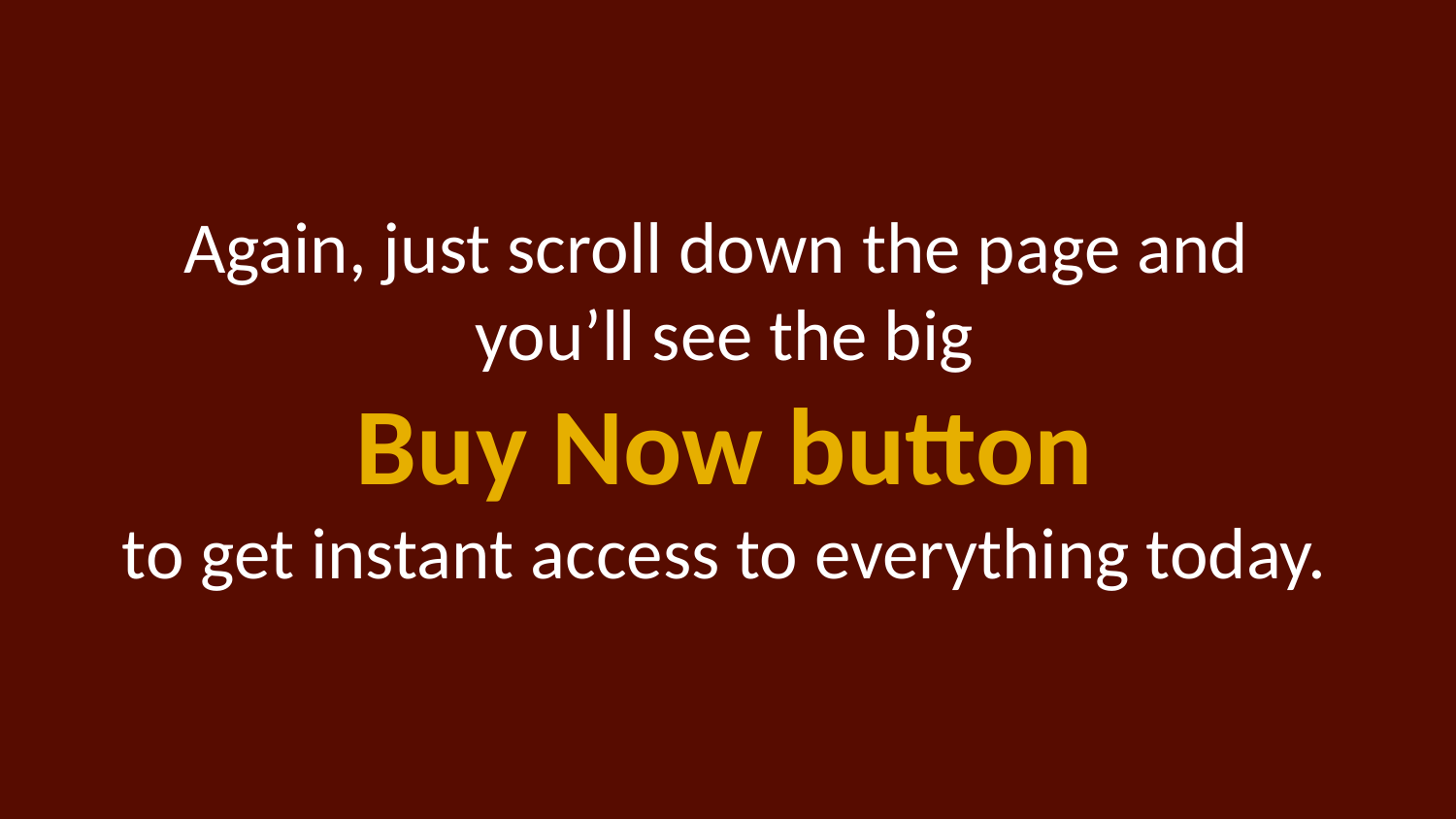

Again, just scroll down the page and
you’ll see the big
Buy Now button
to get instant access to everything today.